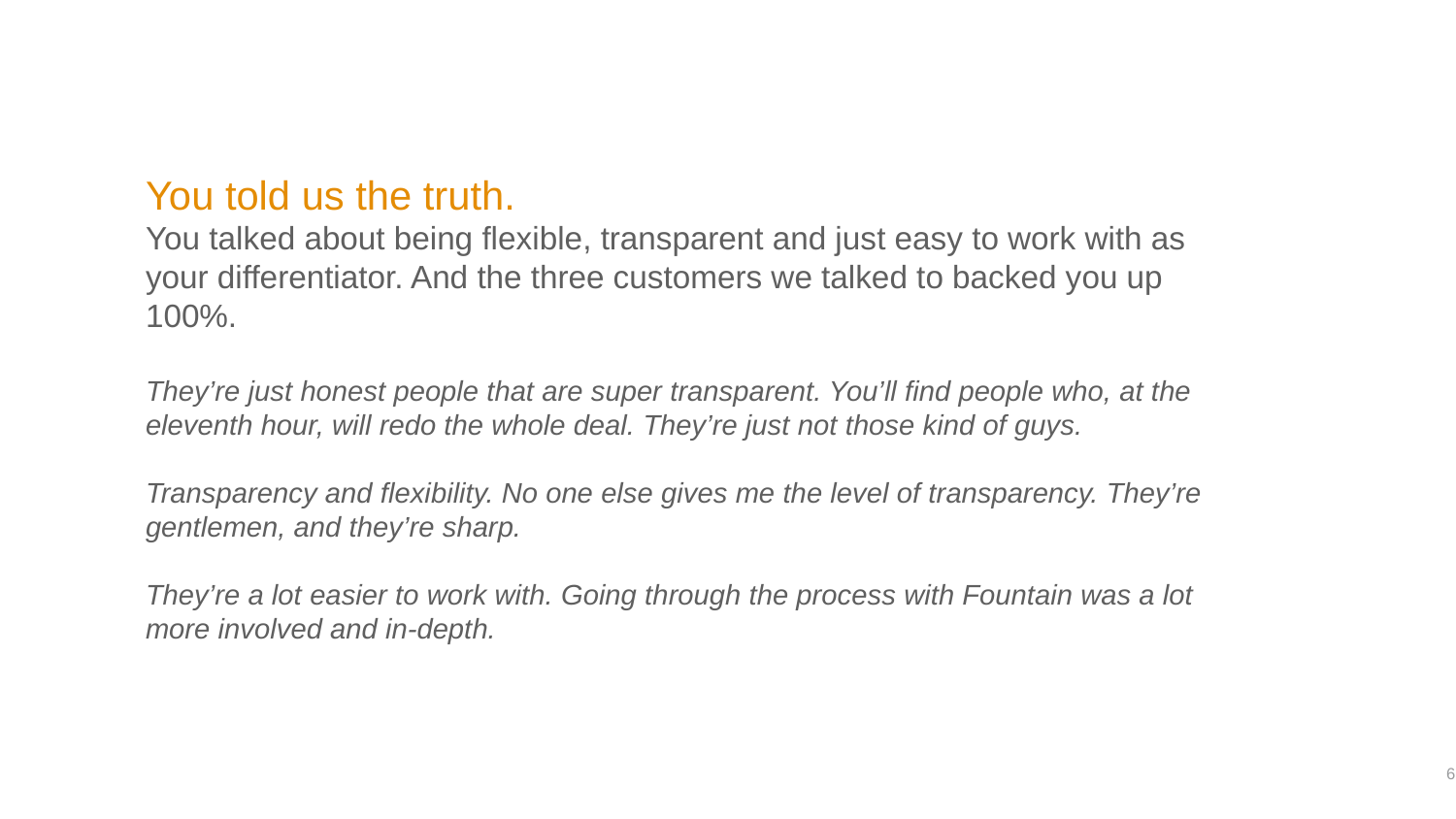

You told us the truth.
You talked about being flexible, transparent and just easy to work with as your differentiator. And the three customers we talked to backed you up 100%.

They’re just honest people that are super transparent. You’ll find people who, at the eleventh hour, will redo the whole deal. They’re just not those kind of guys.

Transparency and flexibility. No one else gives me the level of transparency. They’re gentlemen, and they’re sharp.

They’re a lot easier to work with. Going through the process with Fountain was a lot more involved and in-depth.